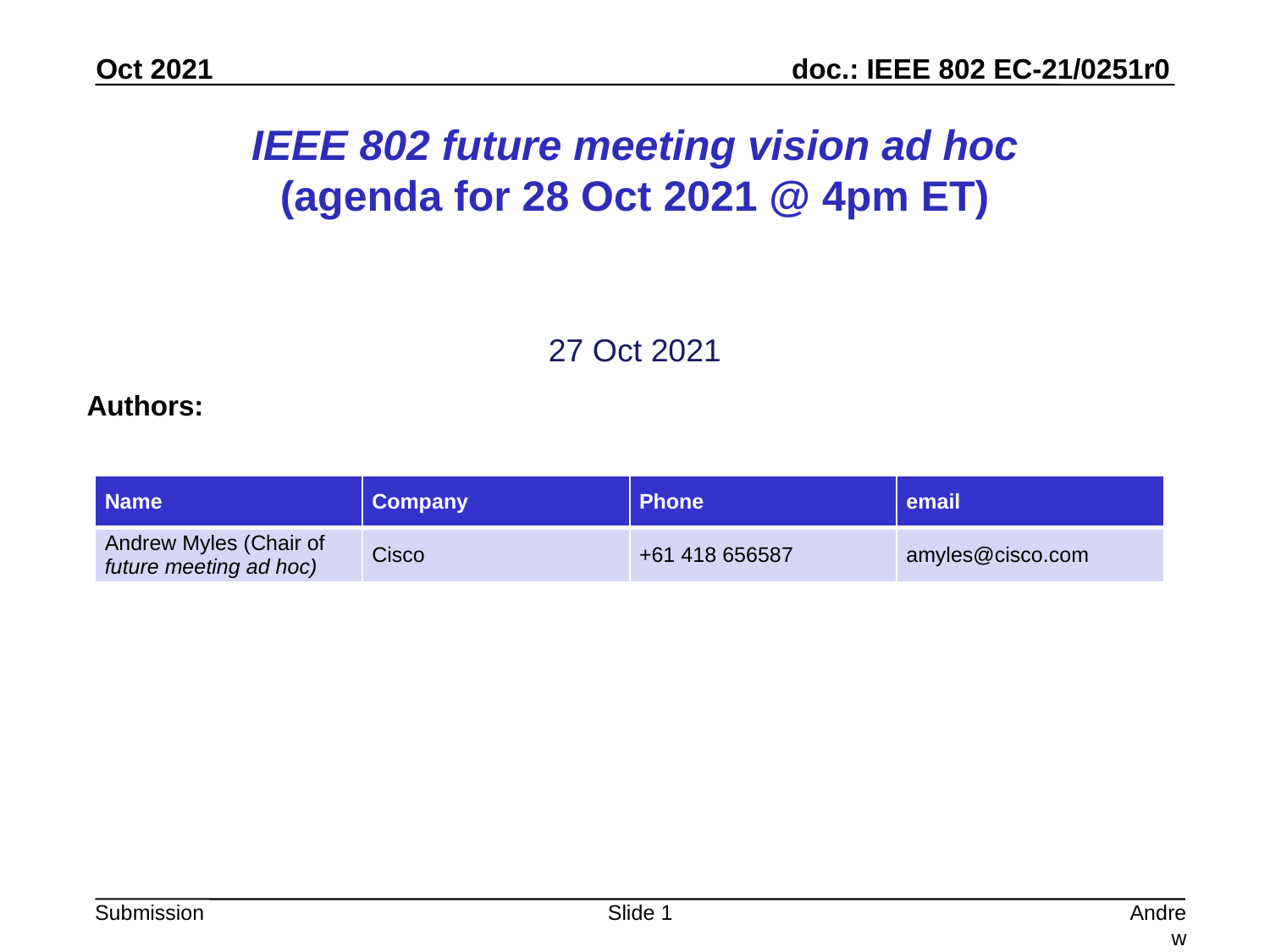

# IEEE 802 future meeting vision ad hoc (agenda for 28 Oct 2021 @ 4pm ET)
27 Oct 2021
Authors:
| Name | Company | Phone | email |
| --- | --- | --- | --- |
| Andrew Myles (Chair of future meeting ad hoc) | Cisco | +61 418 656587 | amyles@cisco.com |
Slide 1
Andrew Myles, Cisco